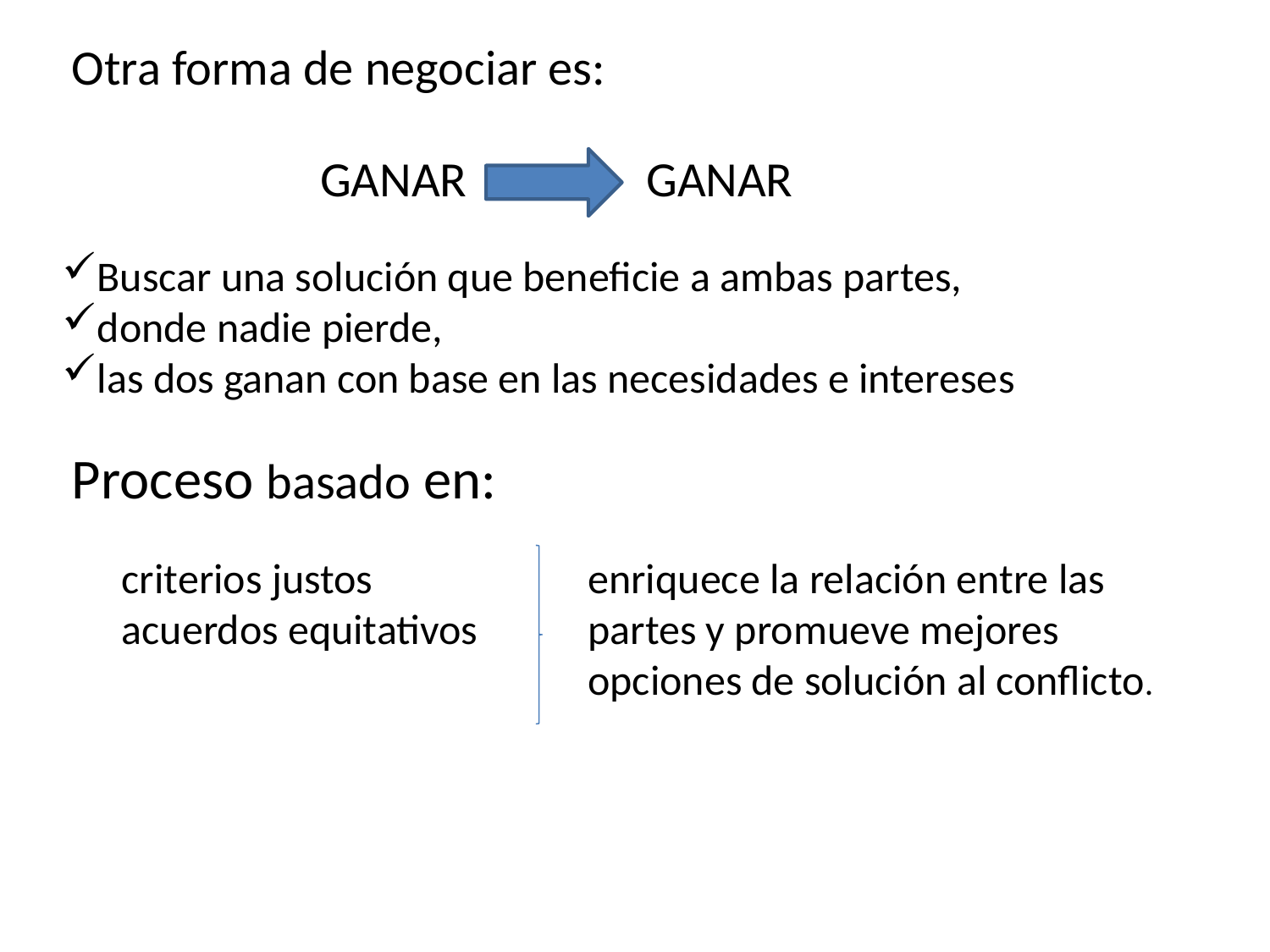

Otra forma de negociar es:

                       GANAR                GANAR

Buscar una solución que beneficie a ambas partes,
donde nadie pierde,
las dos ganan con base en las necesidades e intereses

Proceso basado en:
criterios justos
acuerdos equitativos

enriquece la relación entre las partes y promueve mejores opciones de solución al conflicto.